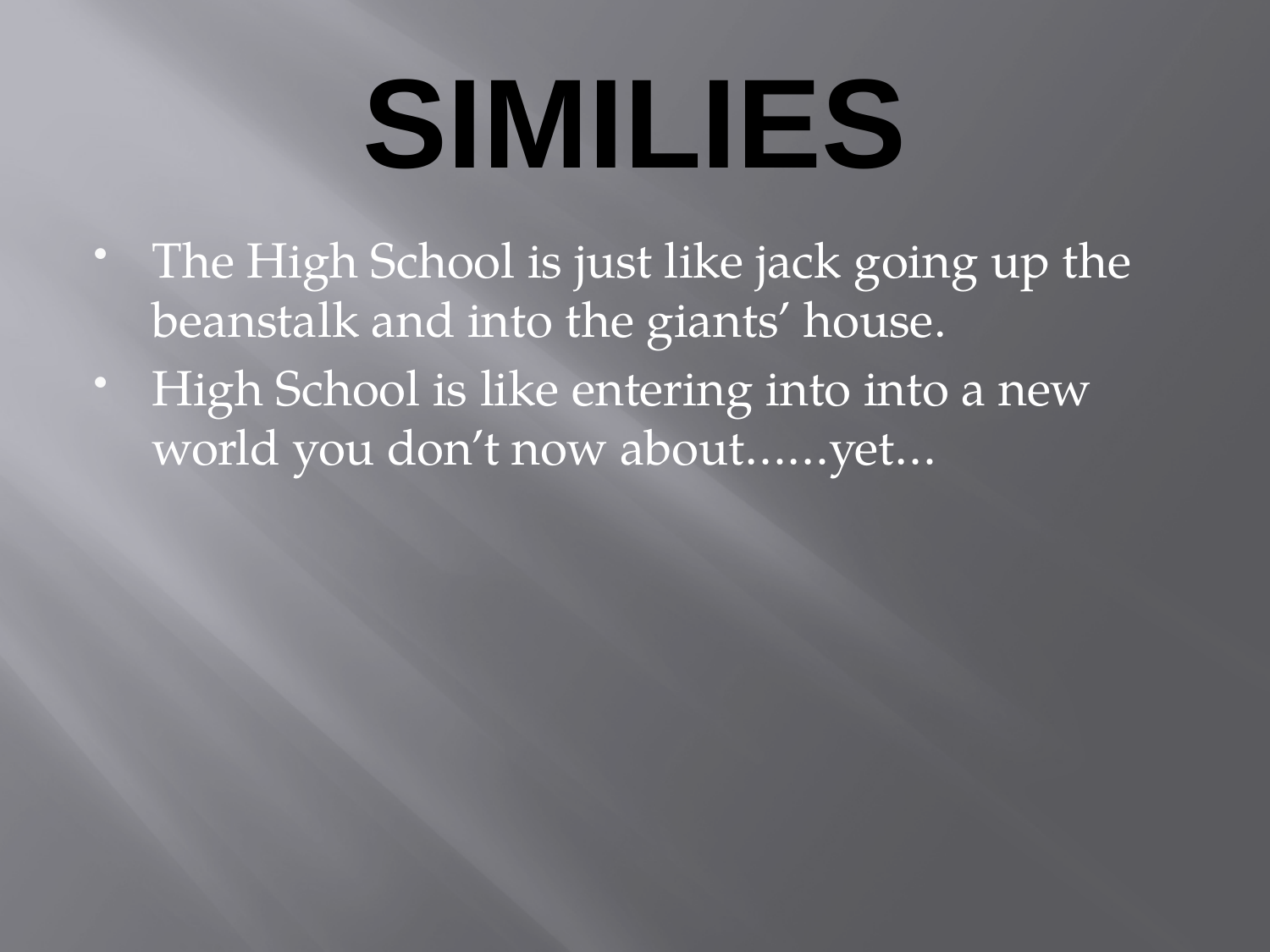

# SIMILIES
The High School is just like jack going up the beanstalk and into the giants’ house.
High School is like entering into into a new world you don’t now about……yet…